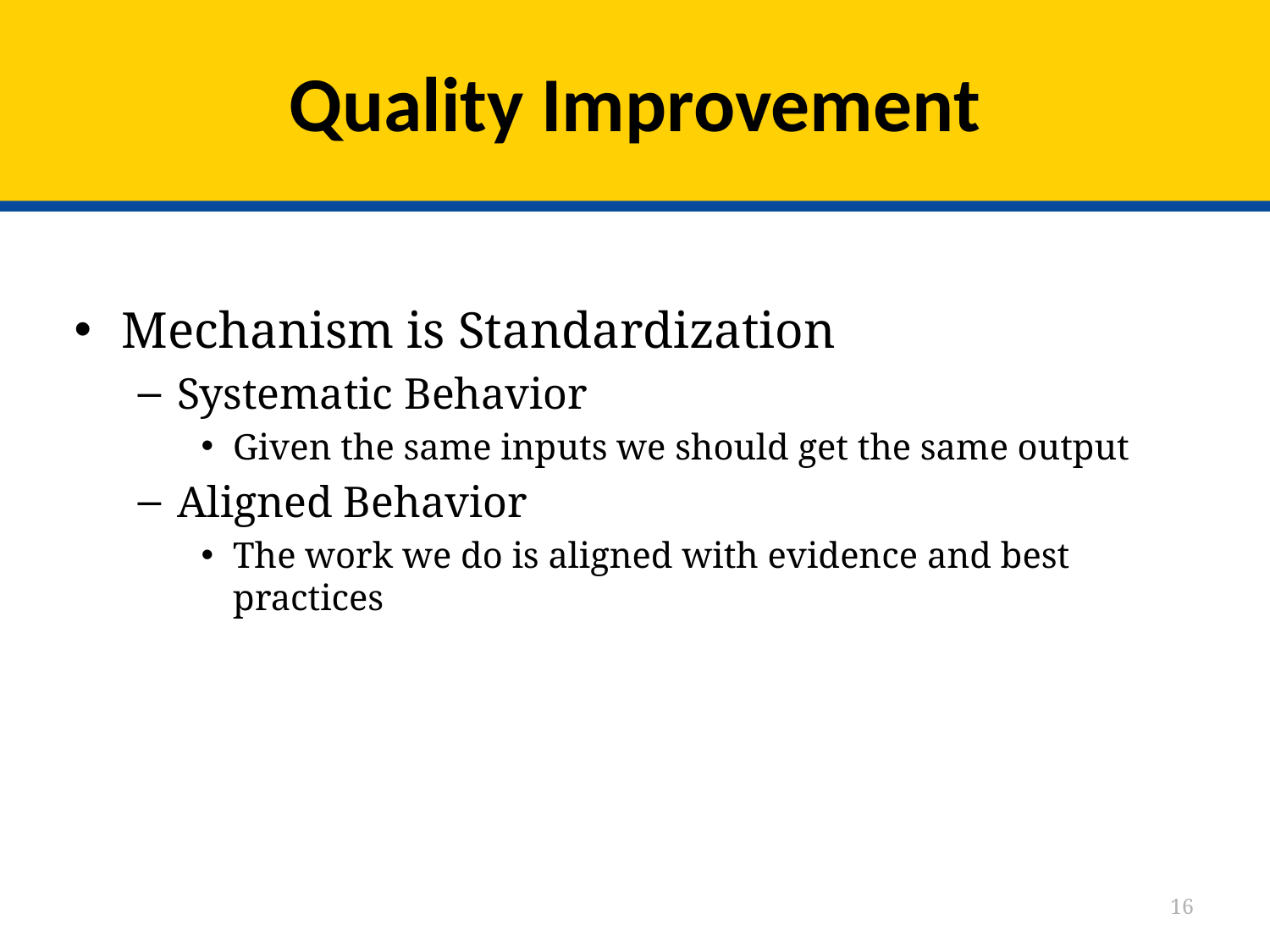

# Quality Improvement

Mechanism is Standardization
Systematic Behavior
Given the same inputs we should get the same output
Aligned Behavior
The work we do is aligned with evidence and best practices

16